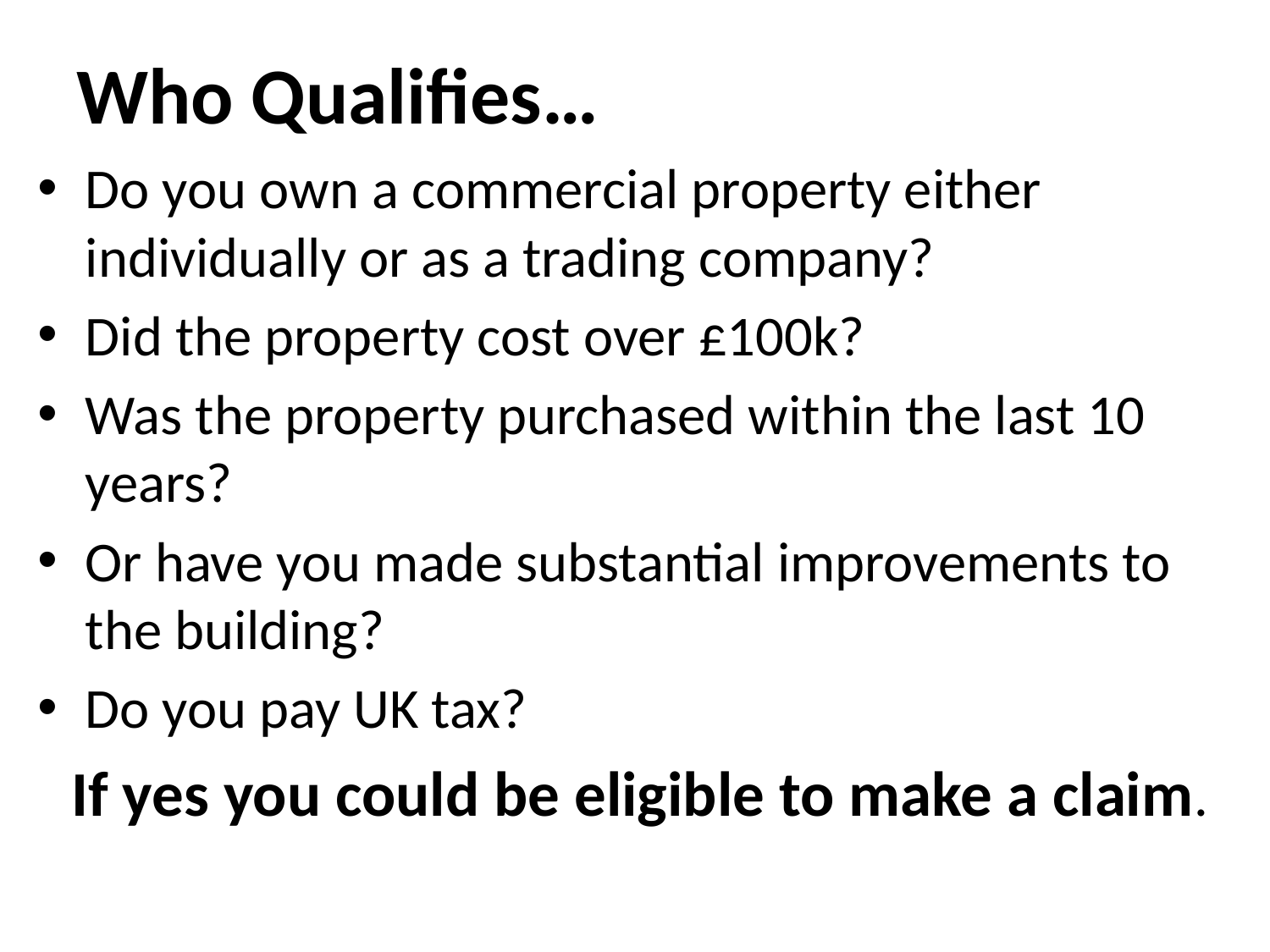

# Who Qualifies…
Do you own a commercial property either individually or as a trading company?
Did the property cost over £100k?
Was the property purchased within the last 10 years?
Or have you made substantial improvements to the building?
Do you pay UK tax?
If yes you could be eligible to make a claim.